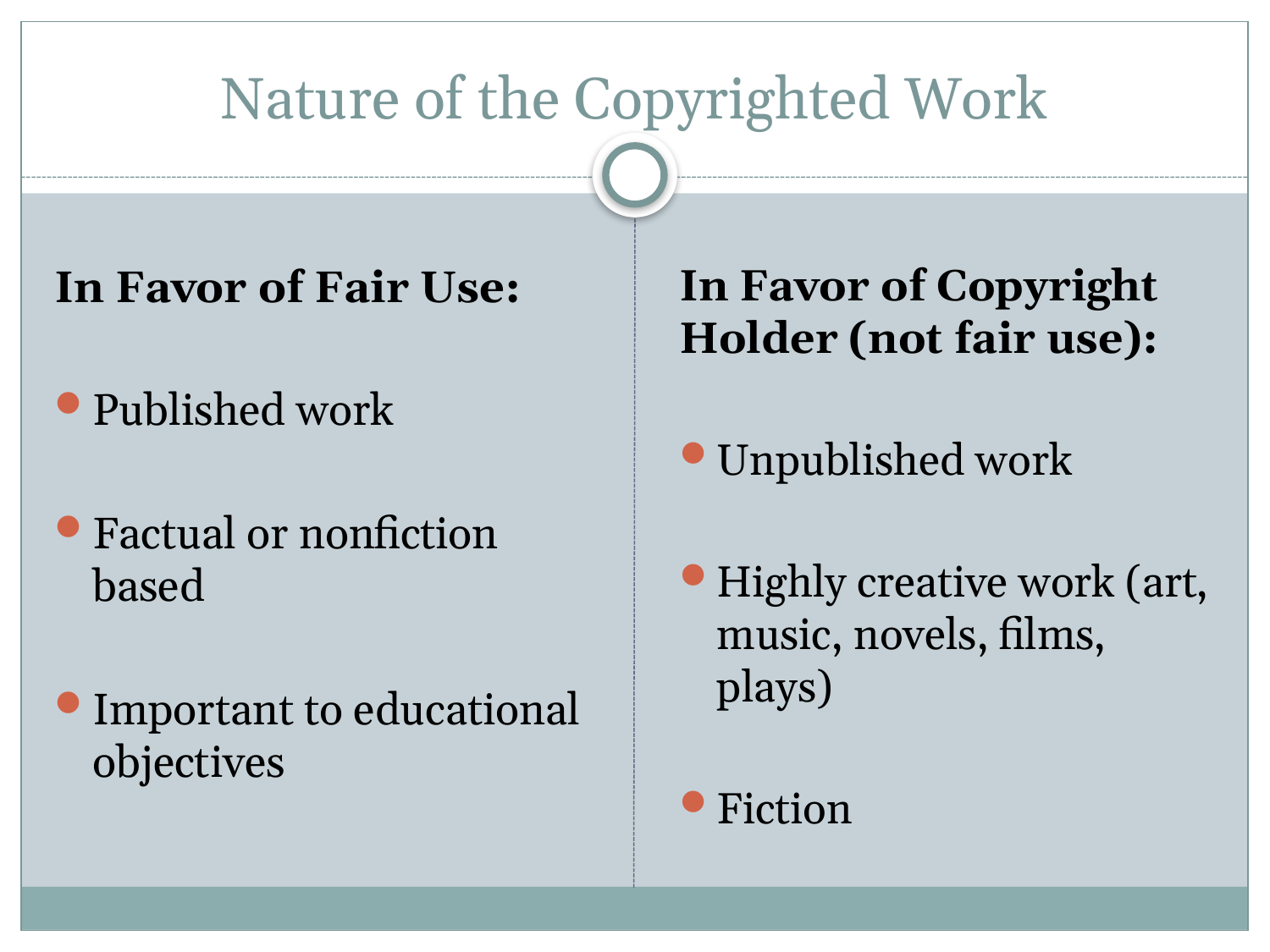

# Nature of the Copyrighted Work

In Favor of Fair Use:

Published work

Factual or nonfiction based

Important to educational objectives

In Favor of Copyright Holder (not fair use):

Unpublished work

Highly creative work (art, music, novels, films, plays)

Fiction